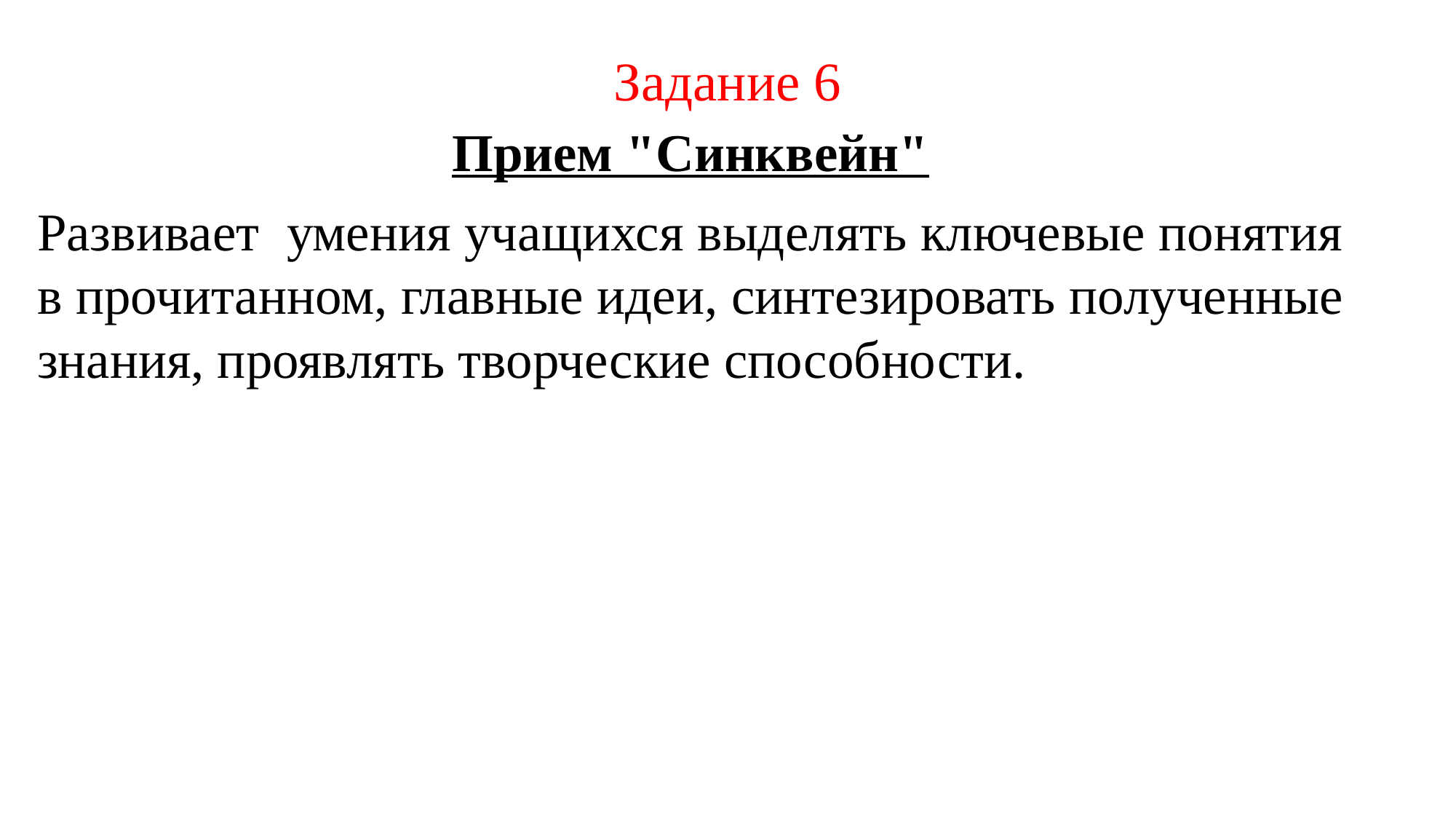

# Задание 6
Прием "Синквейн"
Развивает  умения учащихся выделять ключевые понятия в прочитанном, главные идеи, синтезировать полученные знания, проявлять творческие способности.